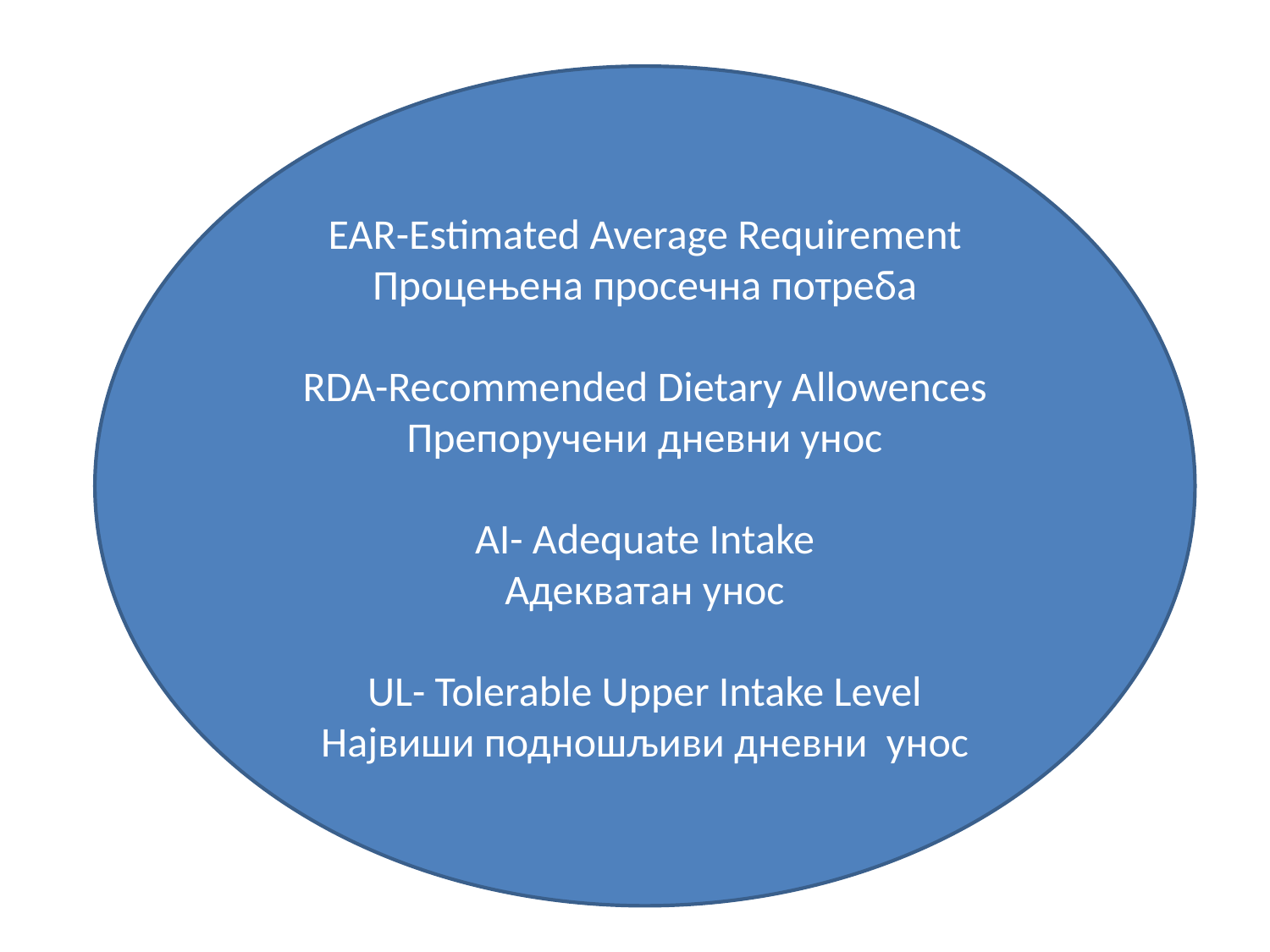

EAR-Estimated Average Requirement
Процењена просечна потреба

RDA-Recommended Dietary Allowences
Препоручени дневни унос

AI- Adequate Intake
Адекватан унос

UL- Tolerable Upper Intake Level
Највиши подношљиви дневни  унос